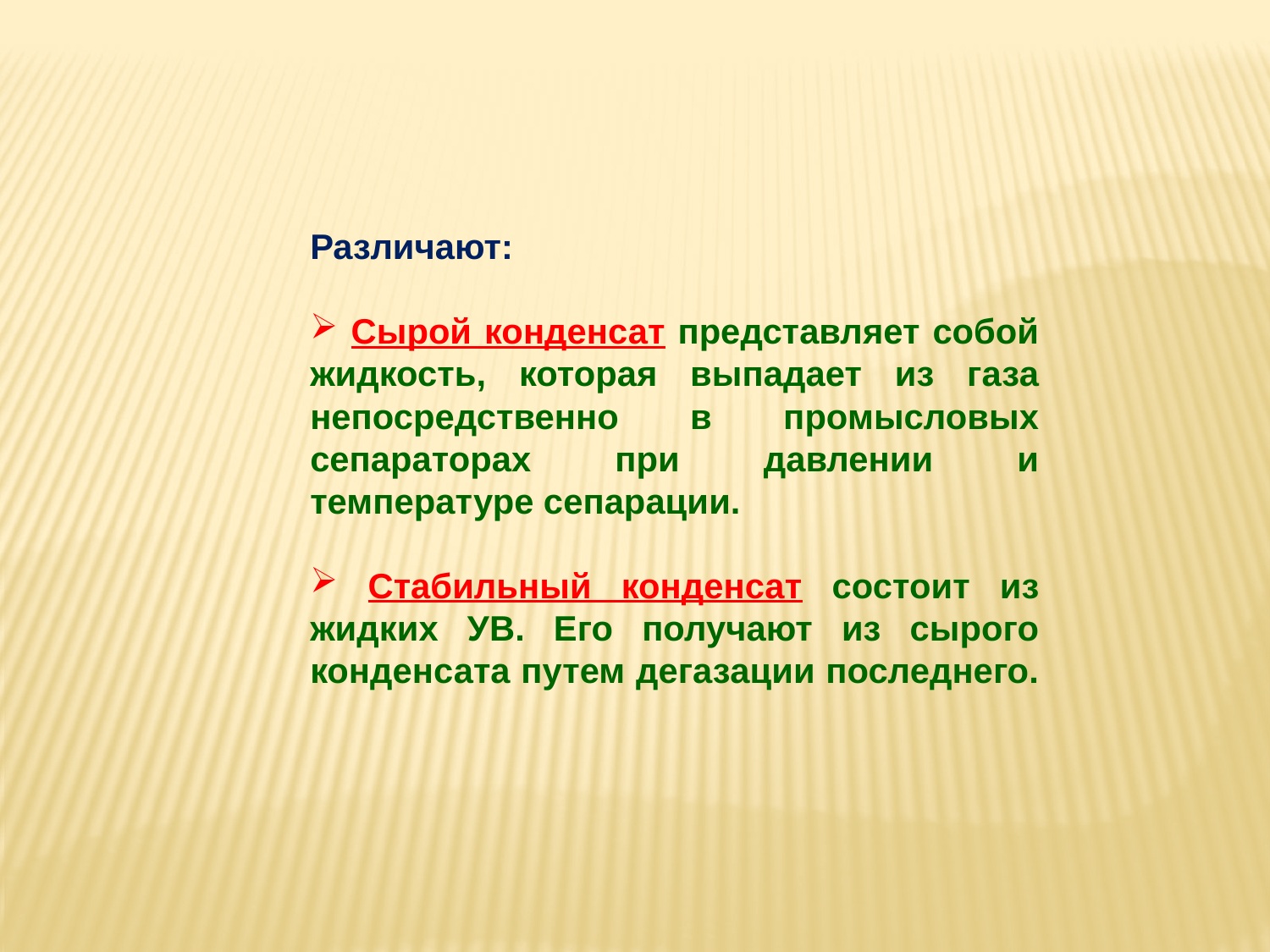

Различают:

 Сырой конденсат представляет собой жидкость, которая выпадает из газа непосредственно в промысловых сепараторах при давлении и температуре сепарации.

 Стабильный конденсат состоит из жидких УВ. Его получают из сырого конденсата путем дегазации последнего.